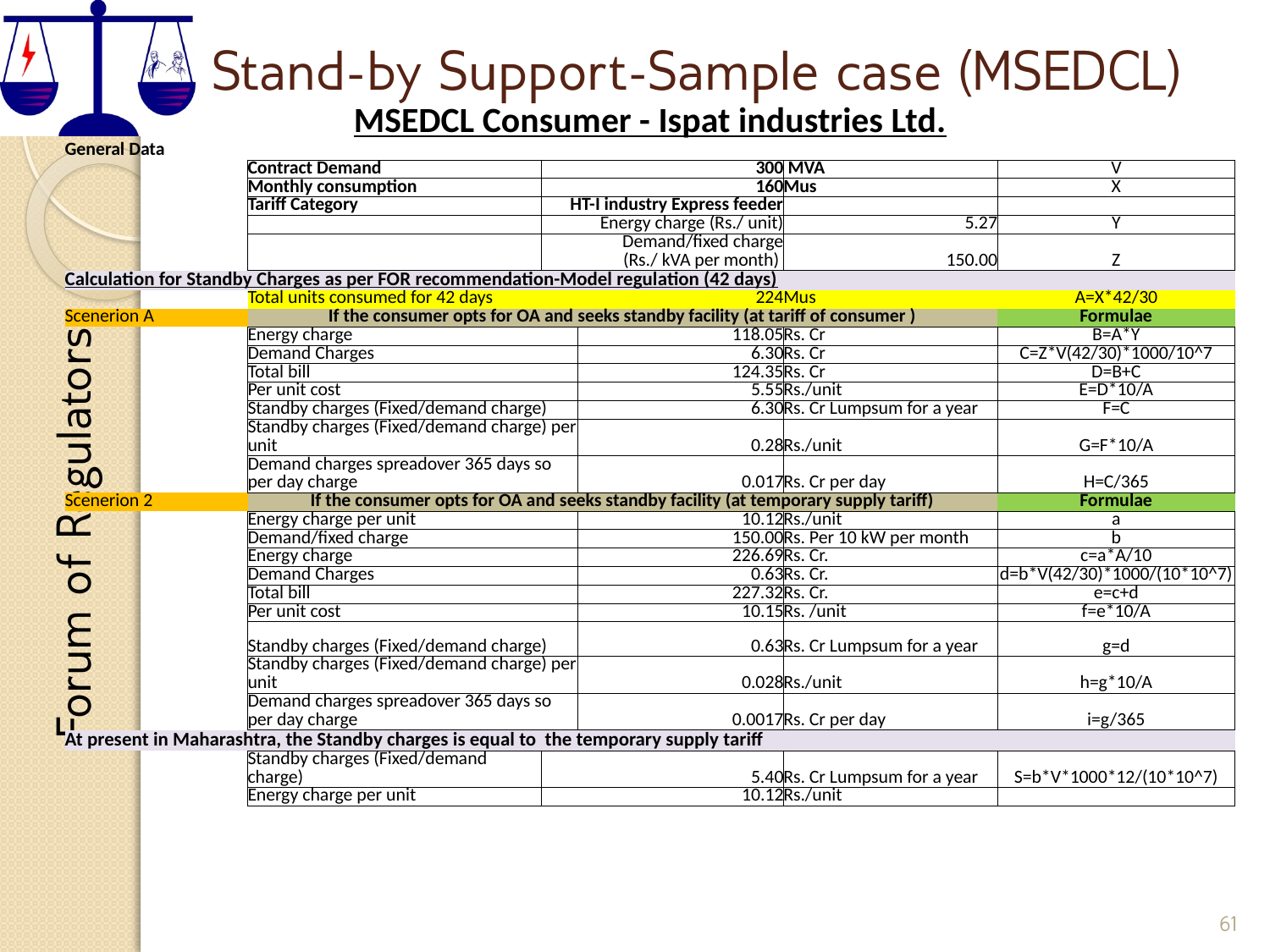

# Stand-by Support-Sample case (MSEDCL)
| MSEDCL Consumer - Ispat industries Ltd. |  |  |  |  |  |
| --- | --- | --- | --- | --- | --- |
| General Data |  |  |  |  |  |
|  | Contract Demand | 300 |  | MVA | V |
|  | Monthly consumption | 160 |  | Mus | X |
|  | Tariff Category | HT-I industry Express feeder |  |  |  |
|  |  | Energy charge (Rs./ unit) |  | 5.27 | Y |
|  |  | Demand/fixed charge (Rs./ kVA per month) |  | 150.00 | Z |
| Calculation for Standby Charges as per FOR recommendation-Model regulation (42 days) |  |  |  |  |  |
|  | Total units consumed for 42 days | 224 |  | Mus | A=X\*42/30 |
| Scenerion A | If the consumer opts for OA and seeks standby facility (at tariff of consumer ) |  |  |  | Formulae |
|  | Energy charge |  | 118.05 | Rs. Cr | B=A\*Y |
|  | Demand Charges |  | 6.30 | Rs. Cr | C=Z\*V(42/30)\*1000/10^7 |
|  | Total bill |  | 124.35 | Rs. Cr | D=B+C |
|  | Per unit cost |  | 5.55 | Rs./unit | E=D\*10/A |
|  | Standby charges (Fixed/demand charge) |  | 6.30 | Rs. Cr Lumpsum for a year | F=C |
|  | Standby charges (Fixed/demand charge) per unit |  | 0.28 | Rs./unit | G=F\*10/A |
|  | Demand charges spreadover 365 days so per day charge |  | 0.017 | Rs. Cr per day | H=C/365 |
| Scenerion 2 | If the consumer opts for OA and seeks standby facility (at temporary supply tariff) |  |  |  | Formulae |
|  | Energy charge per unit |  | 10.12 | Rs./unit | a |
|  | Demand/fixed charge |  | 150.00 | Rs. Per 10 kW per month | b |
|  | Energy charge |  | 226.69 | Rs. Cr. | c=a\*A/10 |
|  | Demand Charges |  | 0.63 | Rs. Cr. | d=b\*V(42/30)\*1000/(10\*10^7) |
|  | Total bill |  | 227.32 | Rs. Cr. | e=c+d |
|  | Per unit cost |  | 10.15 | Rs. /unit | f=e\*10/A |
|  | Standby charges (Fixed/demand charge) |  | 0.63 | Rs. Cr Lumpsum for a year | g=d |
|  | Standby charges (Fixed/demand charge) per unit |  | 0.028 | Rs./unit | h=g\*10/A |
|  | Demand charges spreadover 365 days so per day charge |  | 0.0017 | Rs. Cr per day | i=g/365 |
| At present in Maharashtra, the Standby charges is equal to the temporary supply tariff |  |  |  |  |  |
|  | Standby charges (Fixed/demand charge) | 5.40 |  | Rs. Cr Lumpsum for a year | S=b\*V\*1000\*12/(10\*10^7) |
|  | Energy charge per unit | 10.12 |  | Rs./unit |  |
61